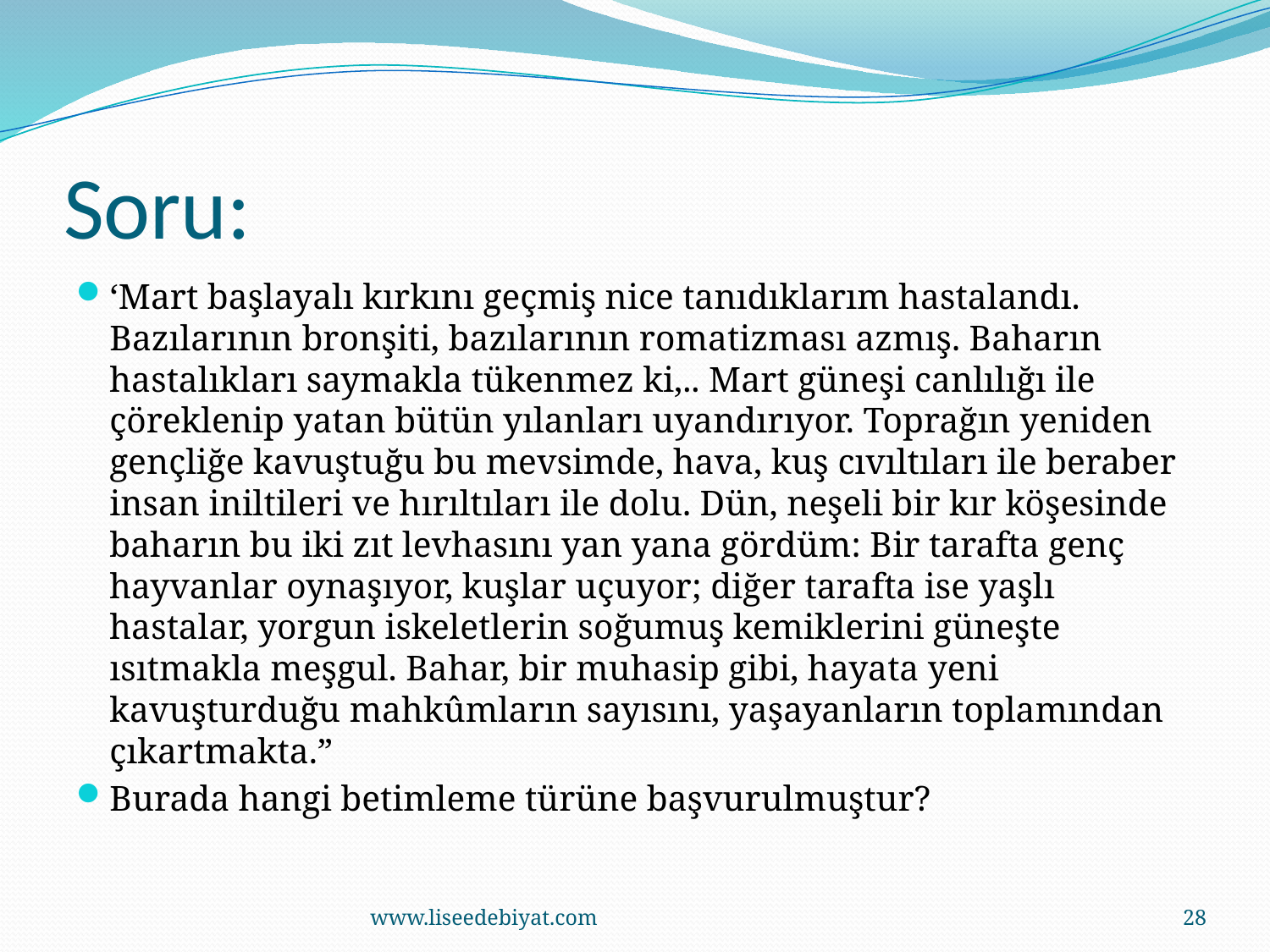

# Soru:
‘Mart başlayalı kırkını geçmiş nice tanıdıklarım hastalandı. Bazılarının bronşiti, bazılarının romatizması azmış. Baharın hastalıkları saymakla tükenmez ki,.. Mart güneşi canlılığı ile çöreklenip yatan bütün yılanları uyandırıyor. Toprağın yeniden gençliğe kavuştuğu bu mevsimde, hava, kuş cıvıltıları ile beraber insan iniltileri ve hırıltıları ile dolu. Dün, neşeli bir kır köşesinde baharın bu iki zıt levhasını yan yana gördüm: Bir tarafta genç hayvanlar oynaşıyor, kuşlar uçuyor; diğer tarafta ise yaşlı hastalar, yorgun iskeletlerin soğumuş kemiklerini güneşte ısıtmakla meşgul. Bahar, bir muhasip gibi, hayata yeni kavuşturduğu mahkûmların sayısını, yaşayanların toplamından çıkartmakta.”
Burada hangi betimleme türüne başvurulmuştur?
www.liseedebiyat.com
28